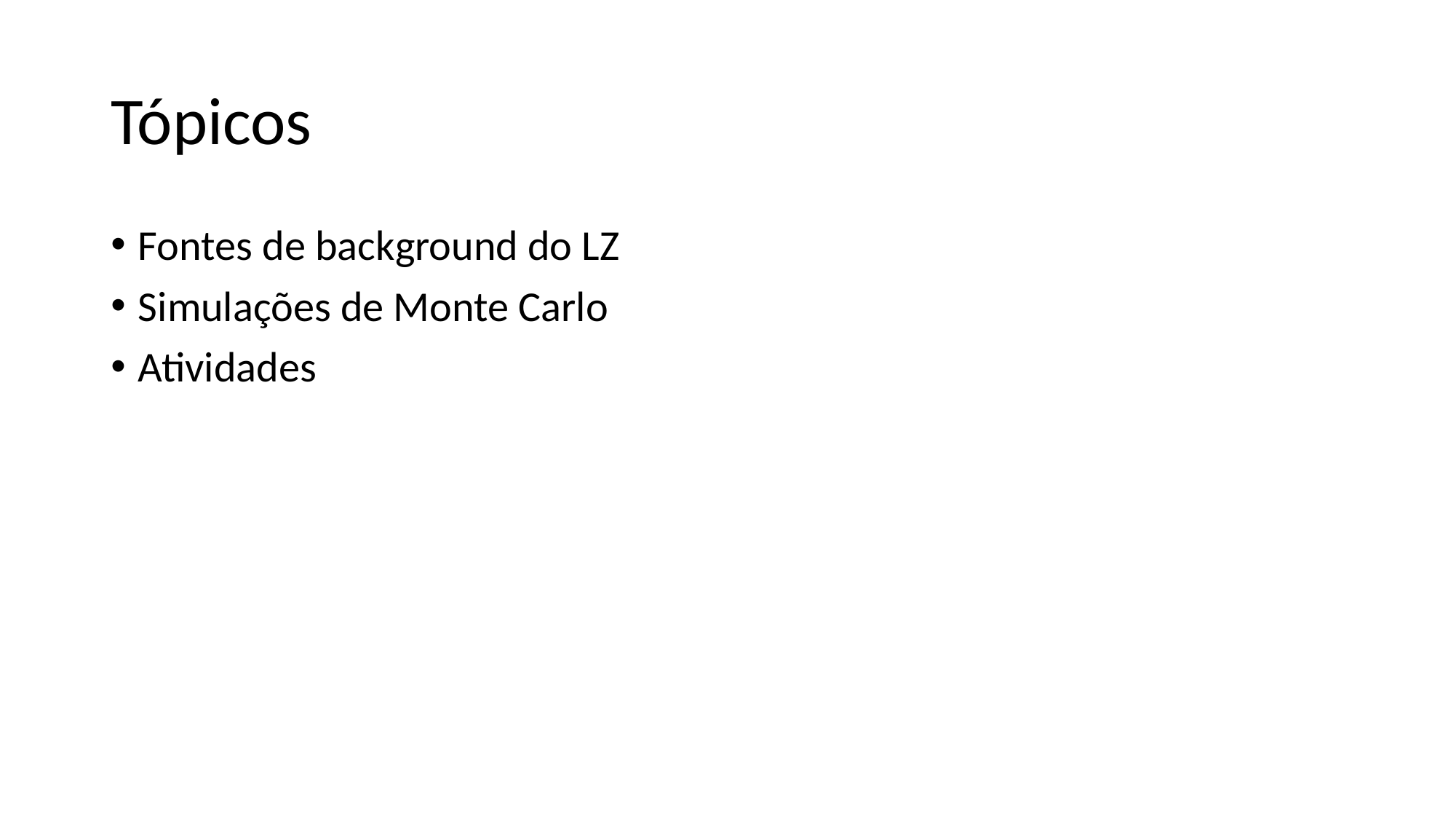

# Tópicos
Fontes de background do LZ
Simulações de Monte Carlo
Atividades